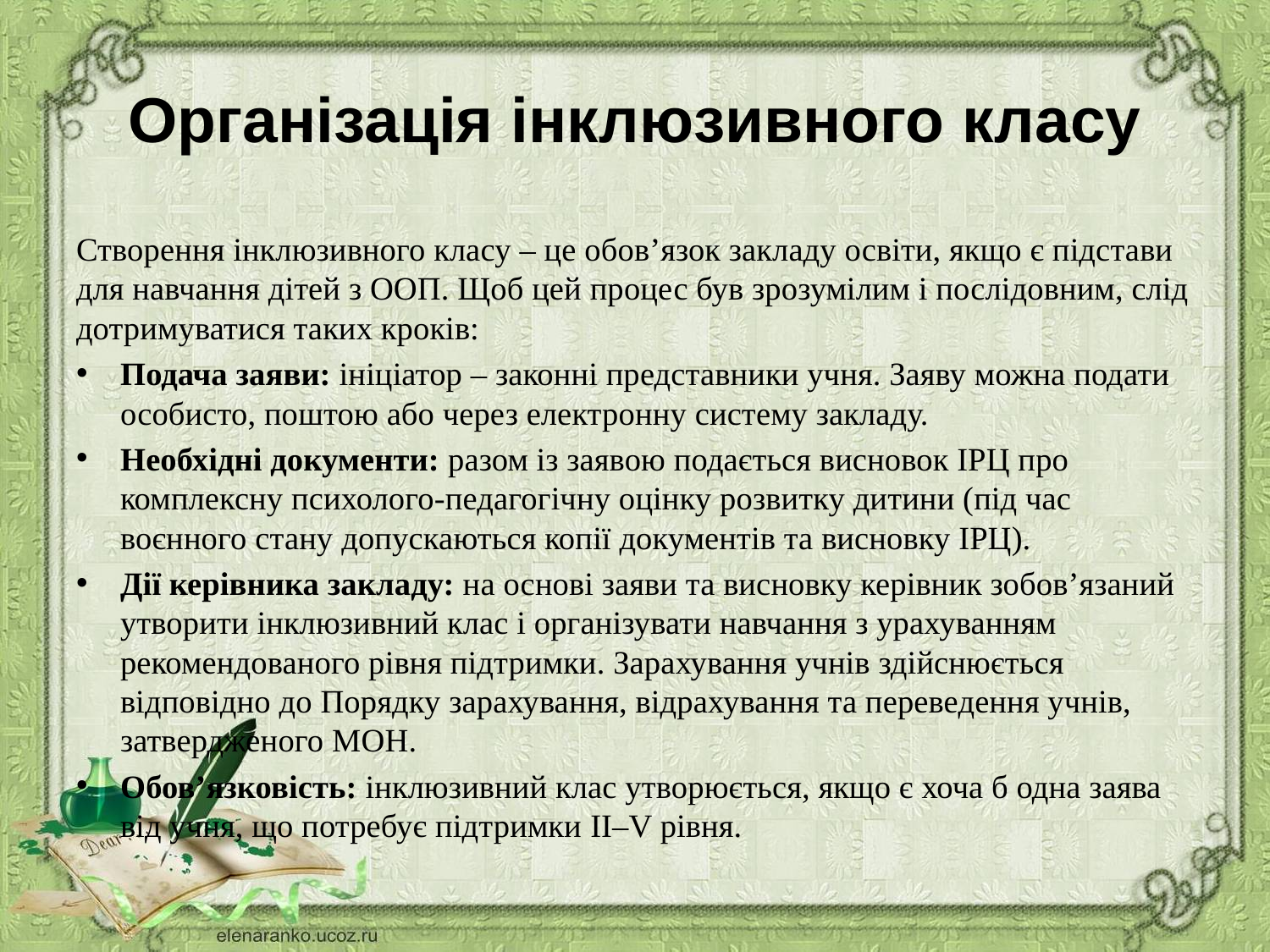

# Організація інклюзивного класу

Створення інклюзивного класу – це обов’язок закладу освіти, якщо є підстави для навчання дітей з ООП. Щоб цей процес був зрозумілим і послідовним, слід дотримуватися таких кроків:
Подача заяви: ініціатор – законні представники учня. Заяву можна подати особисто, поштою або через електронну систему закладу.
Необхідні документи: разом із заявою подається висновок ІРЦ про комплексну психолого-педагогічну оцінку розвитку дитини (під час воєнного стану допускаються копії документів та висновку ІРЦ).
Дії керівника закладу: на основі заяви та висновку керівник зобов’язаний утворити інклюзивний клас і організувати навчання з урахуванням рекомендованого рівня підтримки. Зарахування учнів здійснюється відповідно до Порядку зарахування, відрахування та переведення учнів, затвердженого МОН.
Обов’язковість: інклюзивний клас утворюється, якщо є хоча б одна заява від учня, що потребує підтримки II–V рівня.